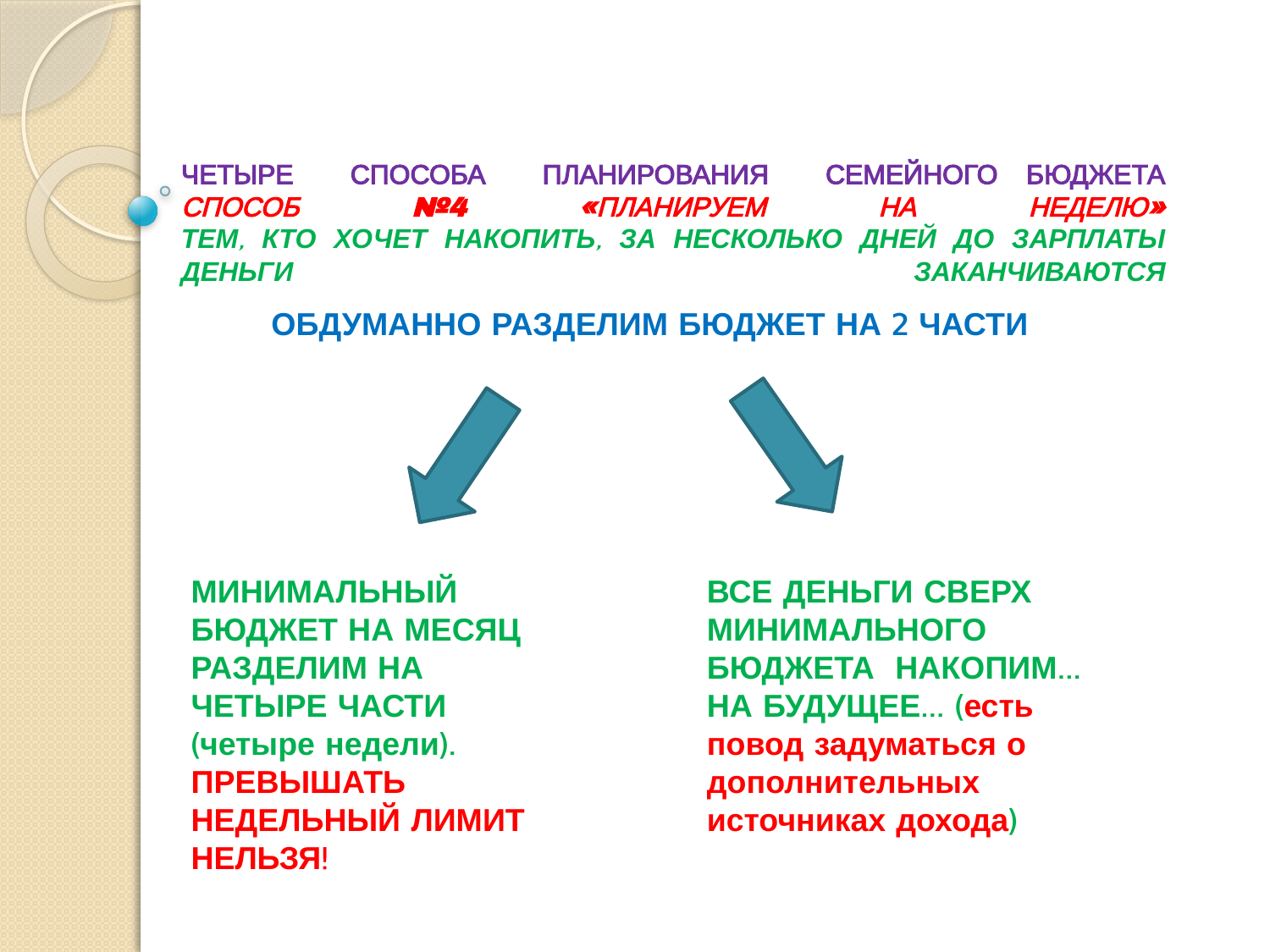

# ЧЕТЫРЕ  СПОСОБА  ПЛАНИРОВАНИЯ  СЕМЕЙНОГО БЮДЖЕТА СПОСОБ №4 «ПЛАНИРУЕМ НА НЕДЕЛЮ» ТЕМ, КТО ХОЧЕТ НАКОПИТЬ, ЗА НЕСКОЛЬКО ДНЕЙ ДО ЗАРПЛАТЫ ДЕНЬГИ ЗАКАНЧИВАЮТСЯ
ОБДУМАННО РАЗДЕЛИМ БЮДЖЕТ НА 2 ЧАСТИ

МИНИМАЛЬНЫЙ БЮДЖЕТ НА МЕСЯЦ РАЗДЕЛИМ НА ЧЕТЫРЕ ЧАСТИ (четыре недели). ПРЕВЫШАТЬ НЕДЕЛЬНЫЙ ЛИМИТ НЕЛЬЗЯ!
ВСЕ ДЕНЬГИ СВЕРХ МИНИМАЛЬНОГО БЮДЖЕТА  НАКОПИМ…НА БУДУЩЕЕ… (есть повод задуматься о дополнительных источниках дохода)